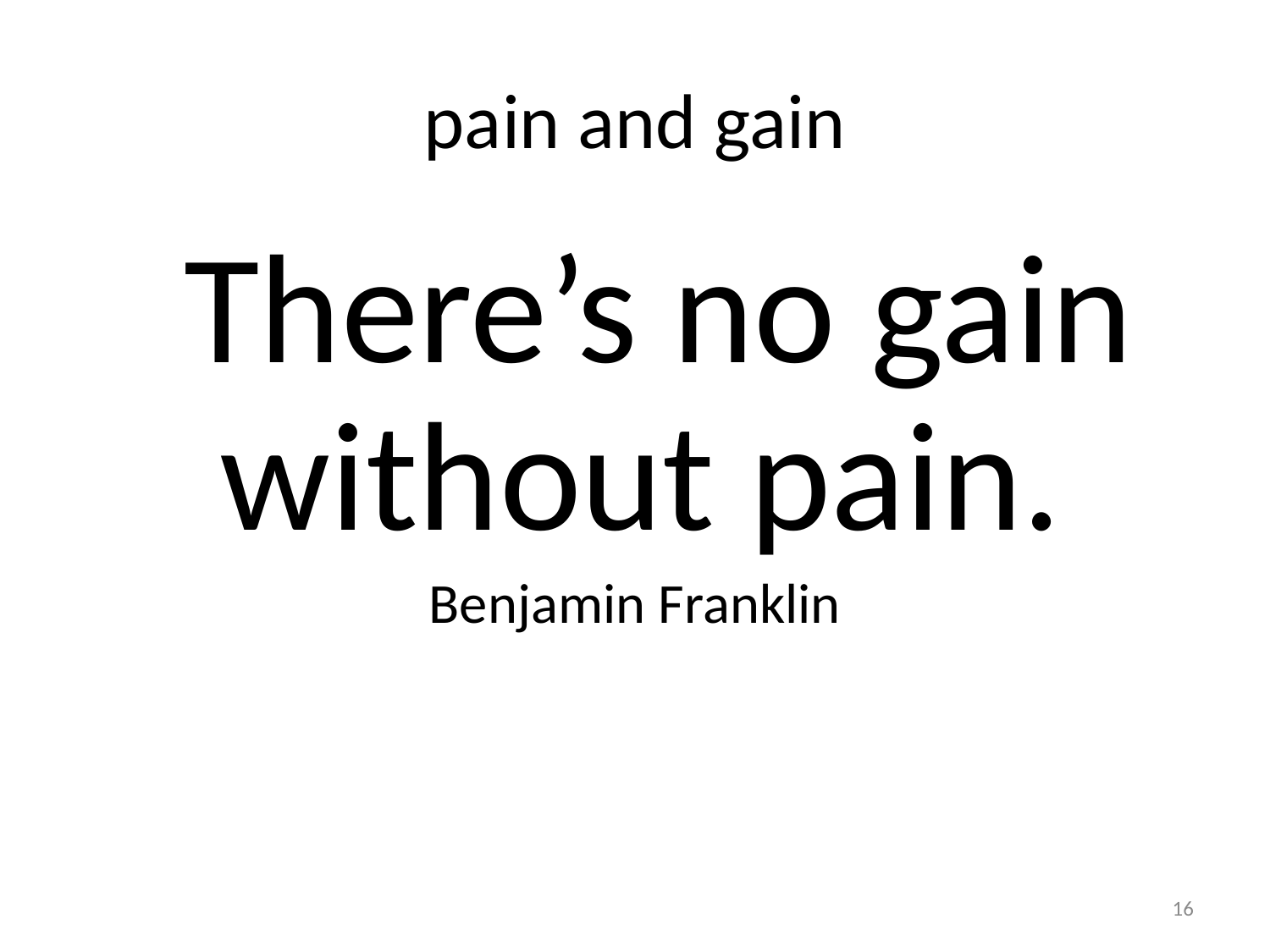

# pain and gain
	There’s no gain without pain.
Benjamin Franklin
16